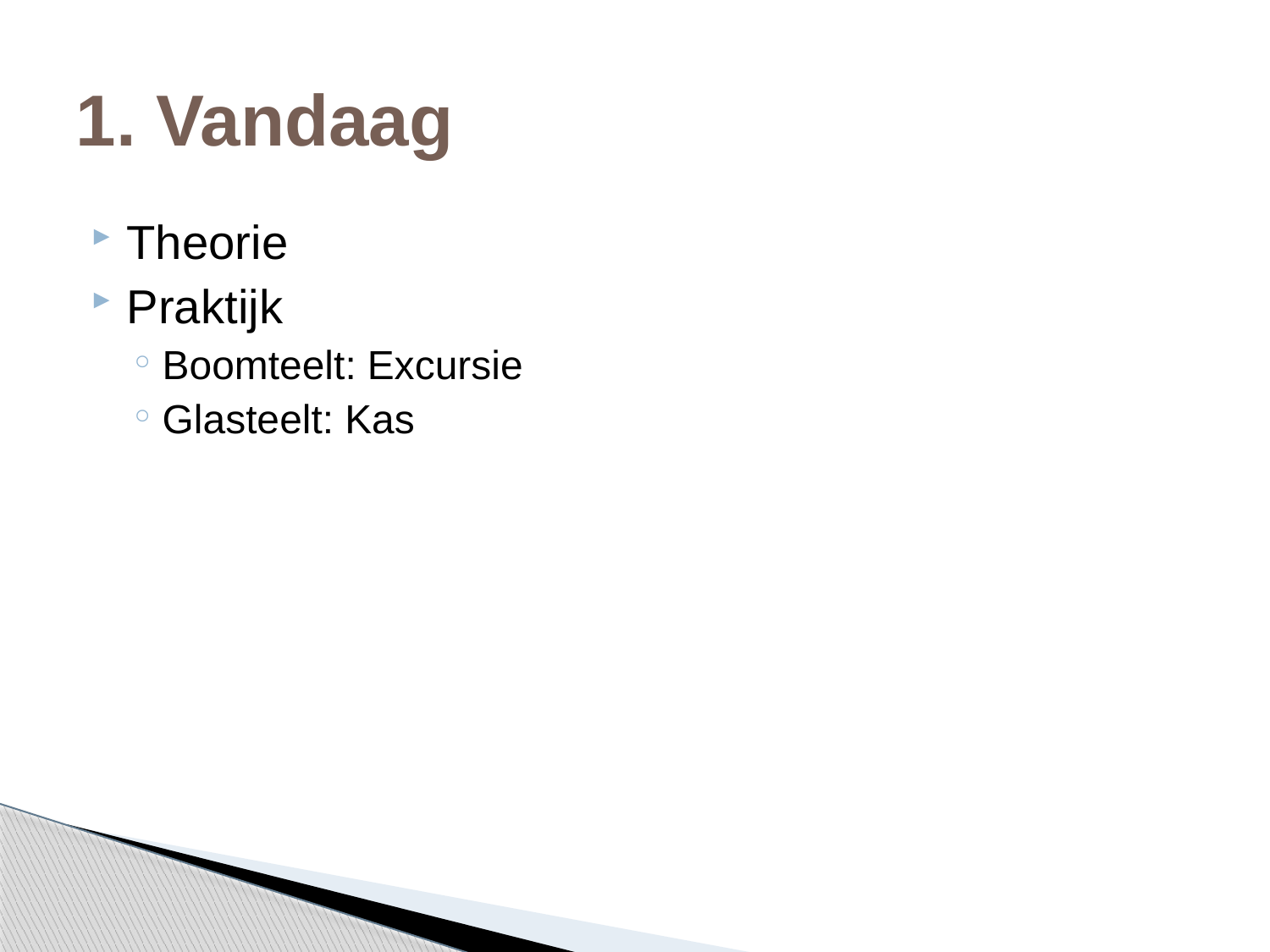

# 1. Vandaag
Theorie
Praktijk
Boomteelt: Excursie
Glasteelt: Kas